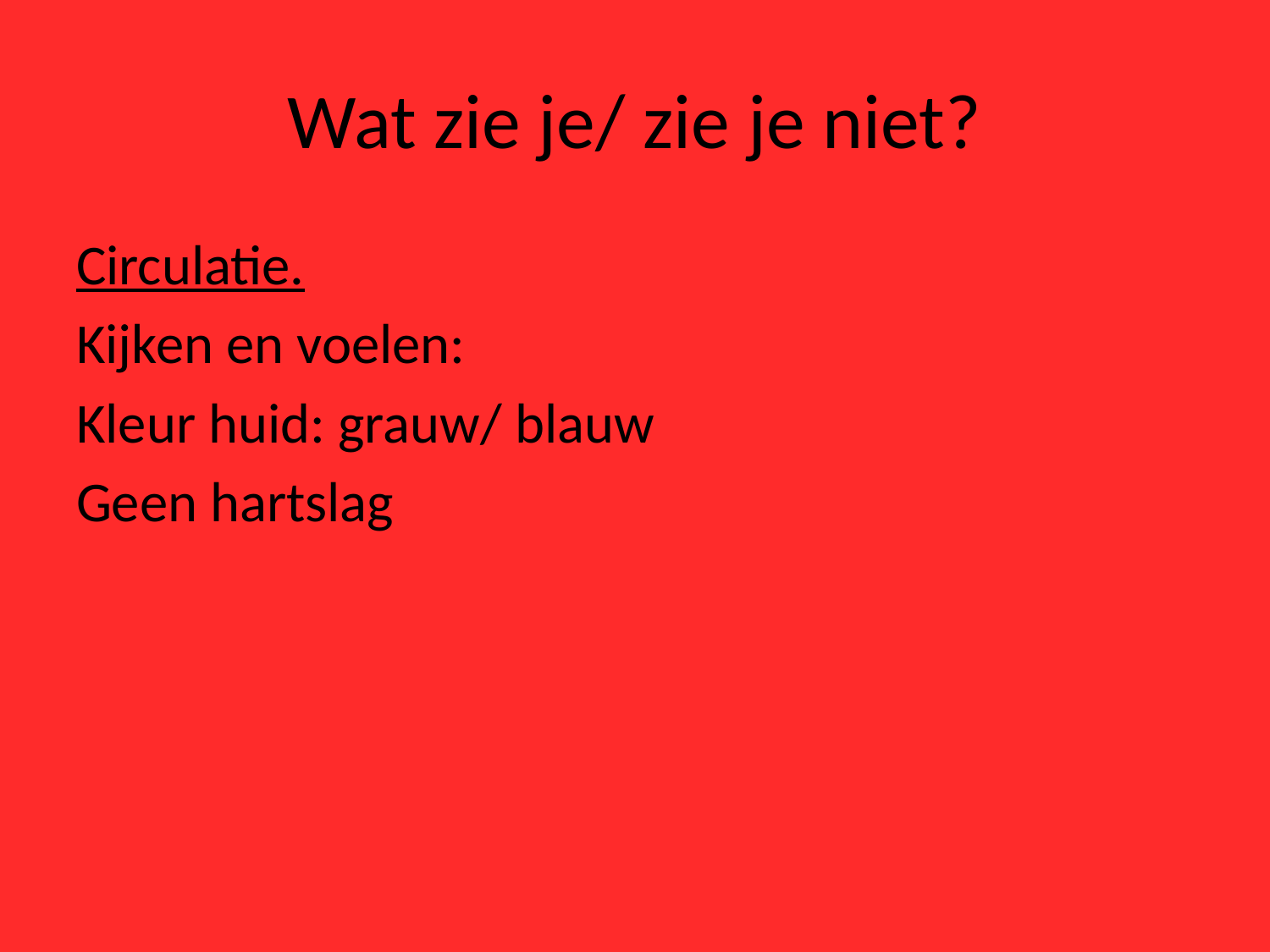

# Wat zie je/ zie je niet?
Circulatie.
Kijken en voelen:
Kleur huid: grauw/ blauw
Geen hartslag